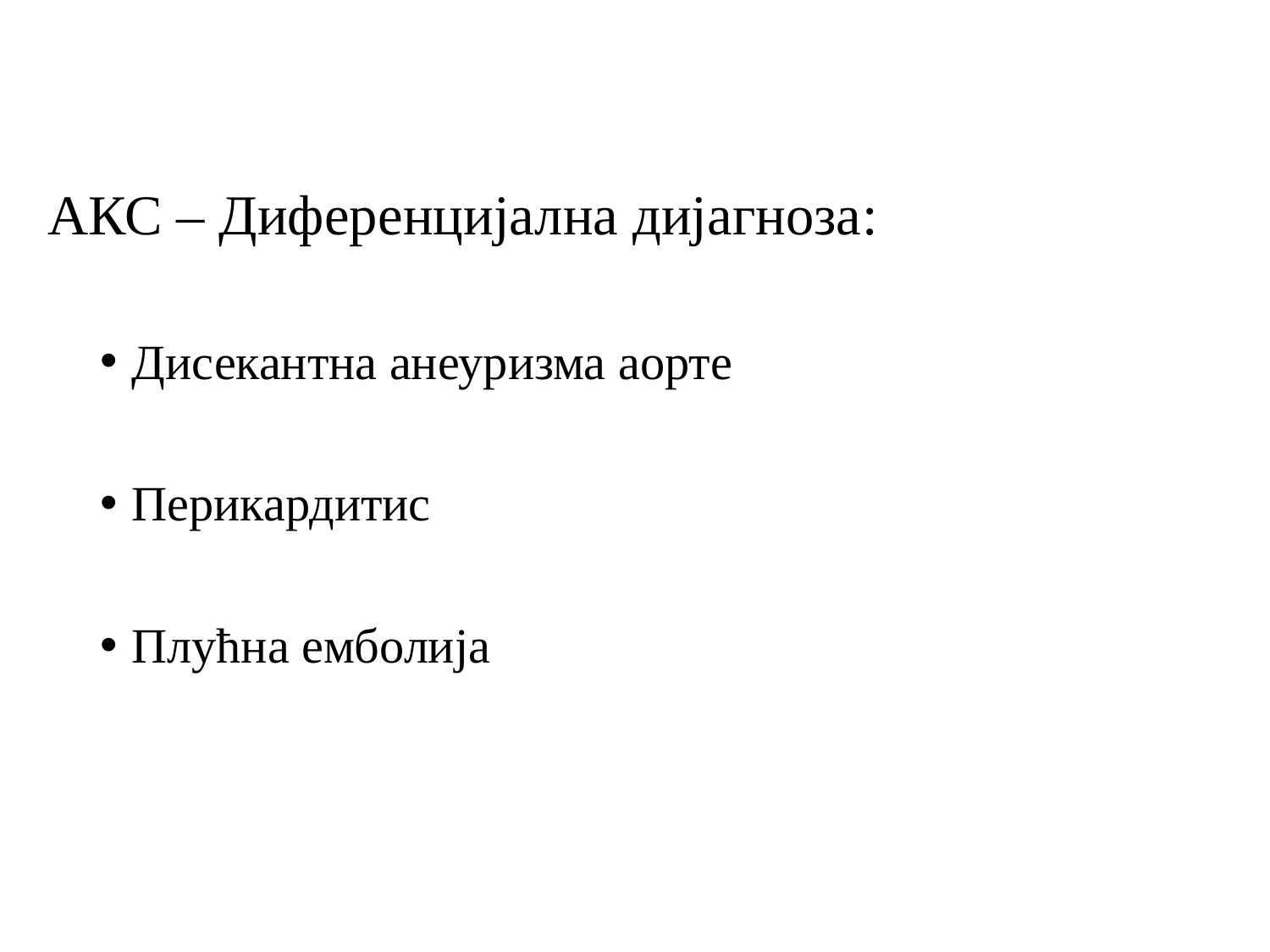

# AКС – Диференцијална дијагноза:

Дисекантна анеуризма аорте

Перикардитис

Плућна емболија